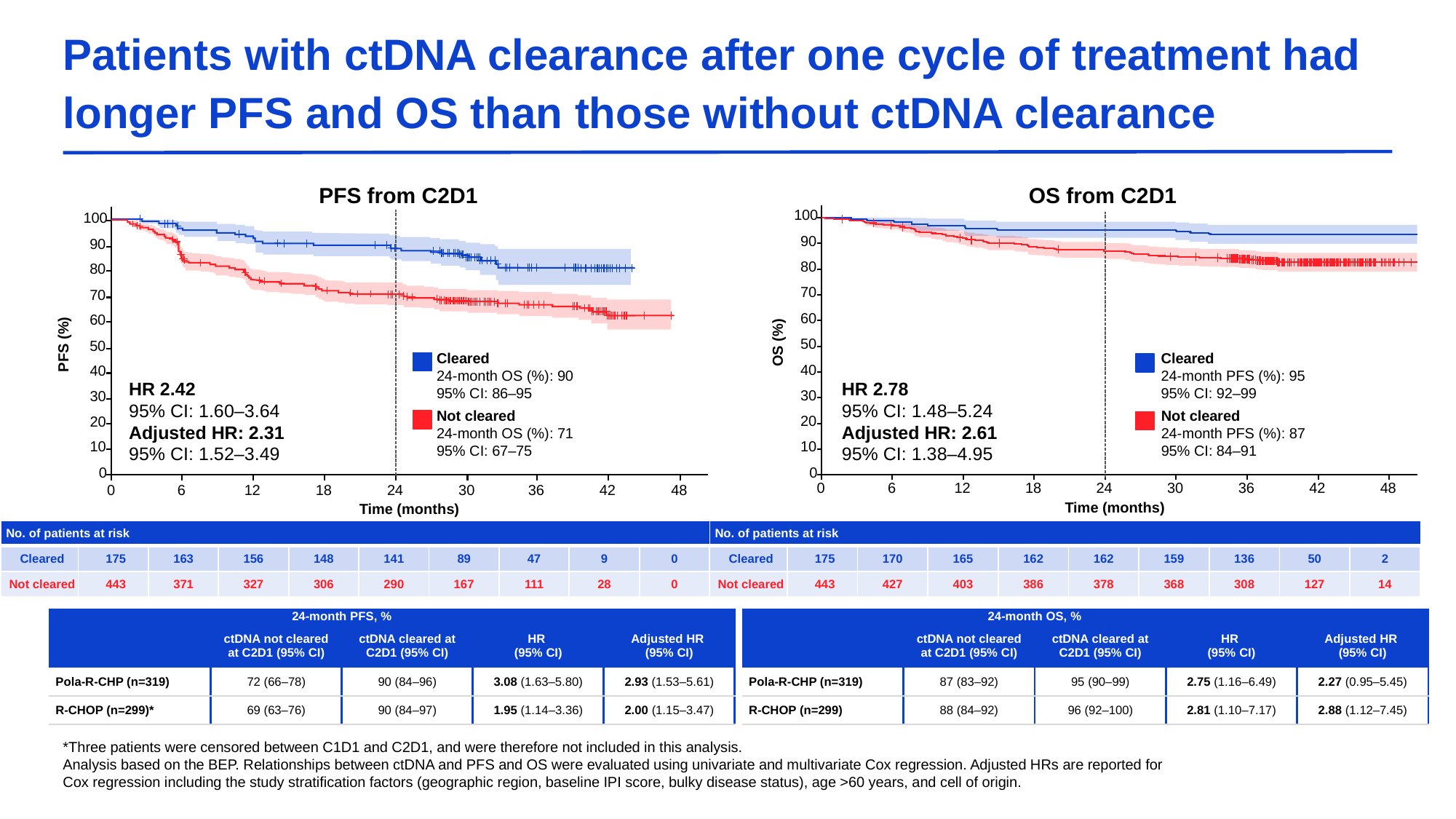

# Patients with ctDNA clearance after one cycle of treatment had longer PFS and OS than those without ctDNA clearance
PFS from C2D1
OS from C2D1

100
90
80
70
60
50
40
30
20
10
0
100

90

80

70

60

50

40

30

20

10

0

OS (%)
PFS (%)
Cleared
24-month OS (%): 90
95% CI: 86–95

Not cleared
24-month OS (%): 71
95% CI: 67–75

Cleared
24-month PFS (%): 95
95% CI: 92–99

Not cleared
24-month PFS (%): 87
95% CI: 84–91

HR 2.42
95% CI: 1.60–3.64
Adjusted HR: 2.31
95% CI: 1.52–3.49
HR 2.78
95% CI: 1.48–5.24
Adjusted HR: 2.61
95% CI: 1.38–4.95
0
6
12
18
24
30
36
42
48
0
6
12
18
24
30
36
42
48

Time (months)
Time (months)

| No. of patients at risk | Number of patients at risk |  |  |  |  |  |  |  |  |
| --- | --- | --- | --- | --- | --- | --- | --- | --- | --- |
| Cleared | 175 | 163 | 156 | 148 | 141 | 89 | 47 | 9 | 0 |
| Not cleared | 443 | 371 | 327 | 306 | 290 | 167 | 111 | 28 | 0 |
| No. of patients at risk | Number of patients at risk |  |  |  |  |  |  |  |  |
| --- | --- | --- | --- | --- | --- | --- | --- | --- | --- |
| Cleared | 175 | 170 | 165 | 162 | 162 | 159 | 136 | 50 | 2 |
| Not cleared | 443 | 427 | 403 | 386 | 378 | 368 | 308 | 127 | 14 |
|  | 24-month PFS, % |  |  |  |
| --- | --- | --- | --- | --- |
|  | ctDNA not cleared at C2D1 (95% CI) | ctDNA cleared at C2D1 (95% CI) | HR (95% CI) | Adjusted HR (95% CI) |
| Pola-R-CHP (n=319) | 72 (66–78) | 90 (84–96) | 3.08 (1.63–5.80) | 2.93 (1.53–5.61) |
| R-CHOP (n=299)\* | 69 (63–76) | 90 (84–97) | 1.95 (1.14–3.36) | 2.00 (1.15–3.47) |
|  | 24-month OS, % |  |  |  |
| --- | --- | --- | --- | --- |
|  | ctDNA not cleared at C2D1 (95% CI) | ctDNA cleared at C2D1 (95% CI) | HR (95% CI) | Adjusted HR (95% CI) |
| Pola-R-CHP (n=319) | 87 (83–92) | 95 (90–99) | 2.75 (1.16–6.49) | 2.27 (0.95–5.45) |
| R-CHOP (n=299) | 88 (84–92) | 96 (92–100) | 2.81 (1.10–7.17) | 2.88 (1.12–7.45) |
*Three patients were censored between C1D1 and C2D1, and were therefore not included in this analysis.
Analysis based on the BEP. Relationships between ctDNA and PFS and OS were evaluated using univariate and multivariate Cox regression. Adjusted HRs are reported for Cox regression including the study stratification factors (geographic region, baseline IPI score, bulky disease status), age >60 years, and cell of origin.